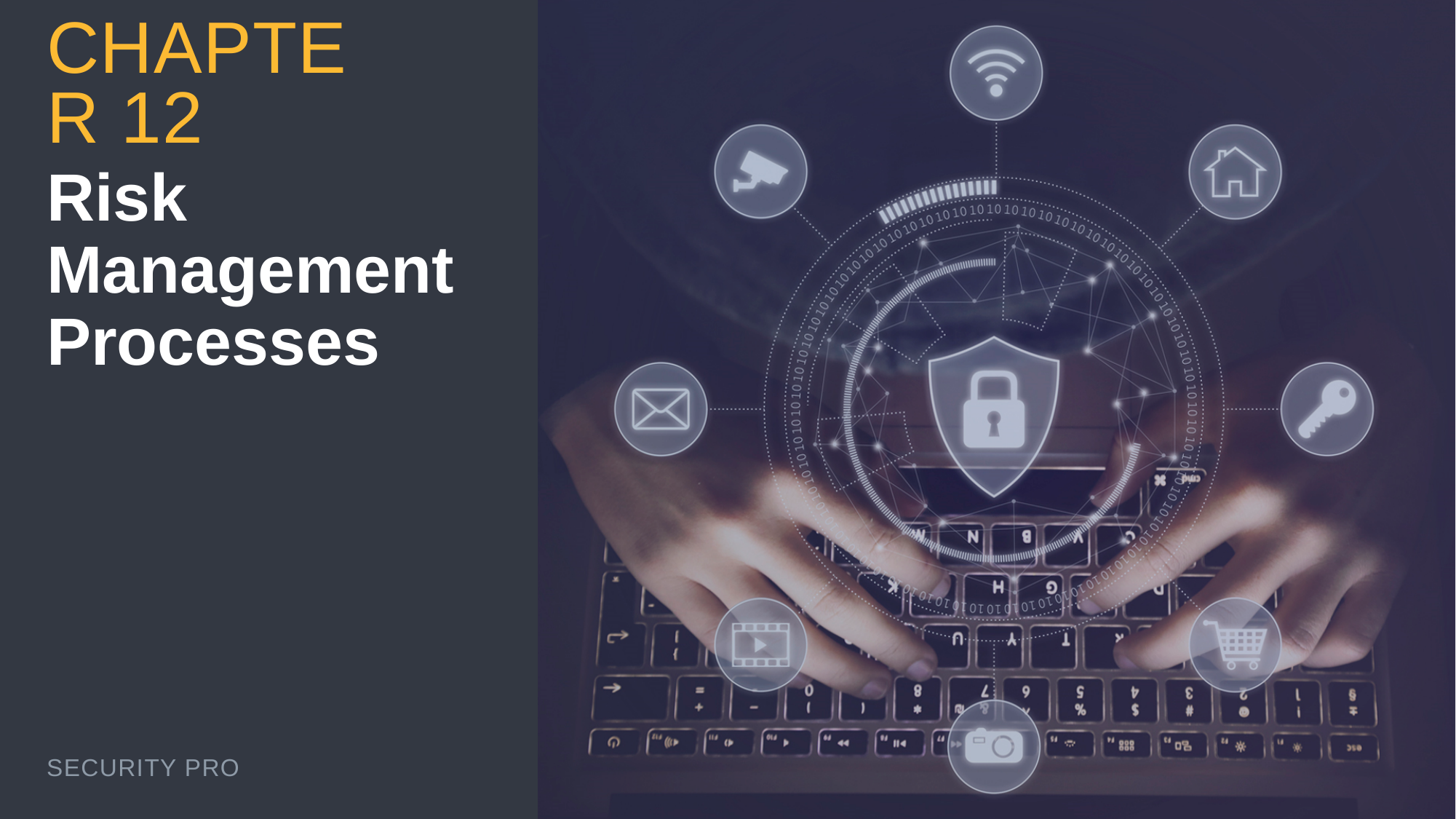

Chapter 12
# Risk Management Processes
Security Pro